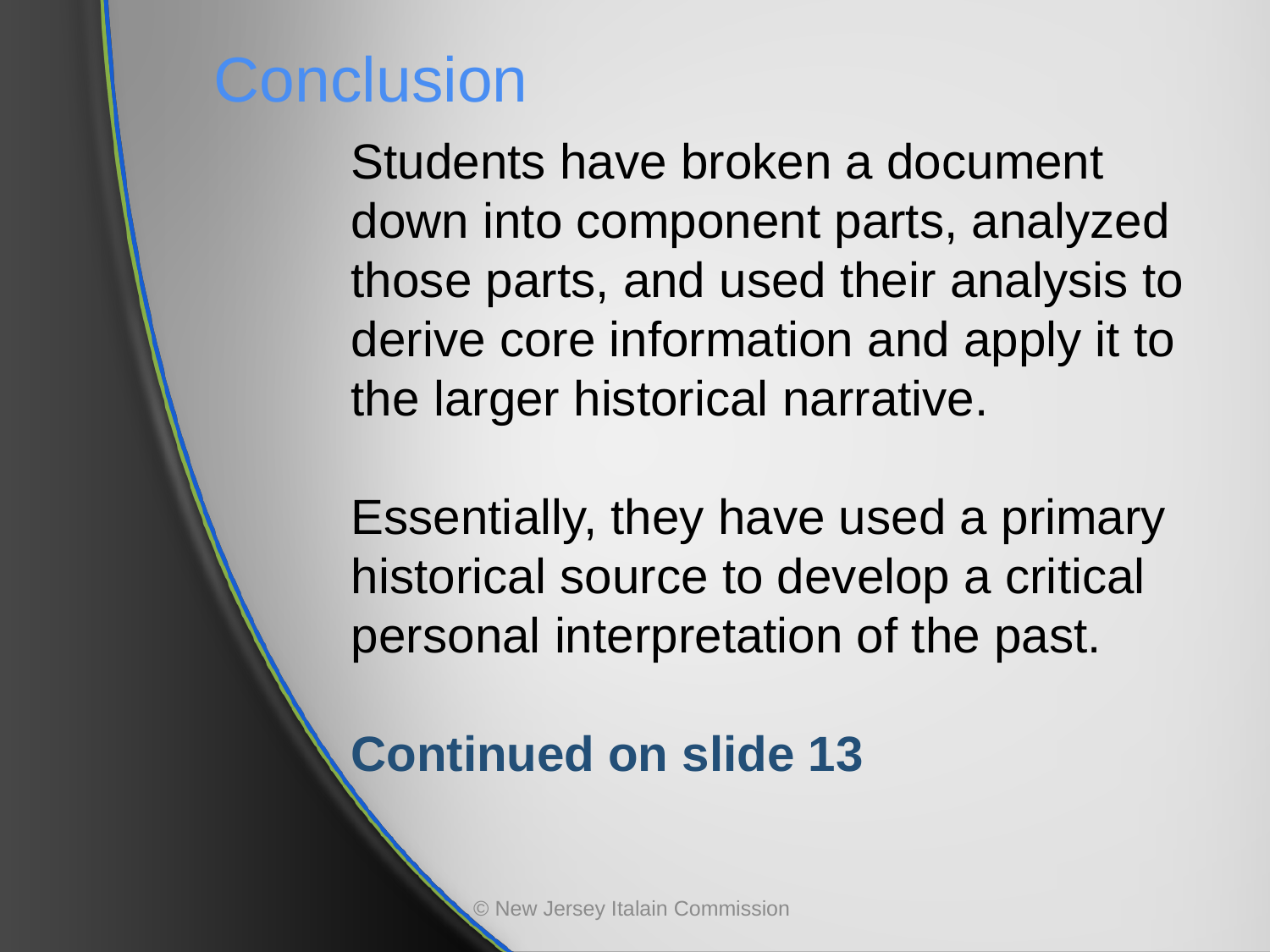

# Conclusion
Students have broken a document down into component parts, analyzed those parts, and used their analysis to derive core information and apply it to the larger historical narrative.

Essentially, they have used a primary historical source to develop a critical personal interpretation of the past.

Continued on slide 13
© New Jersey Italain Commission